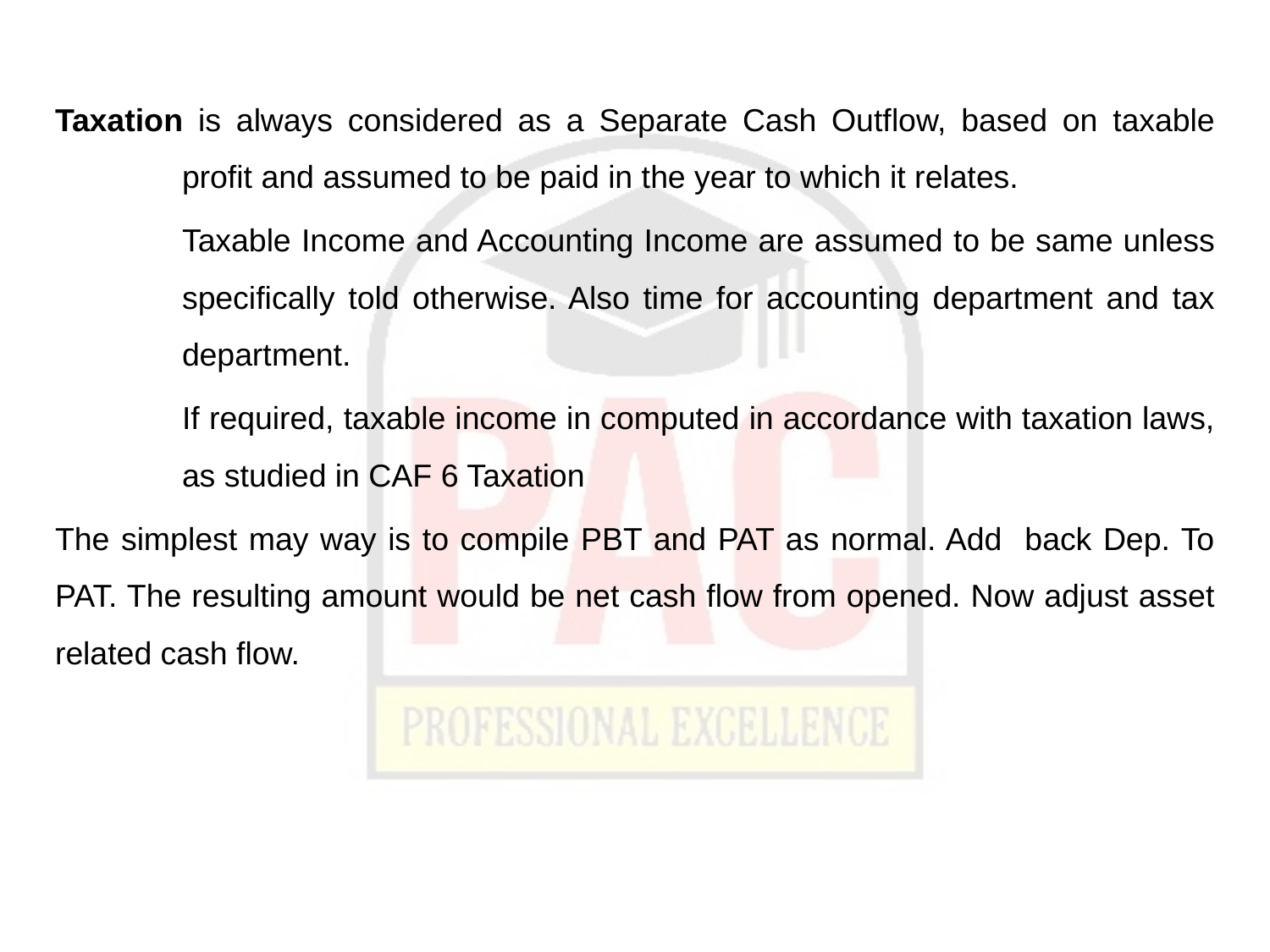

Taxation is always considered as a Separate Cash Outflow, based on taxable profit and assumed to be paid in the year to which it relates.
	Taxable Income and Accounting Income are assumed to be same unless specifically told otherwise. Also time for accounting department and tax department.
If required, taxable income in computed in accordance with taxation laws, as studied in CAF 6 Taxation
The simplest may way is to compile PBT and PAT as normal. Add  back Dep. To PAT. The resulting amount would be net cash flow from opened. Now adjust asset related cash flow.